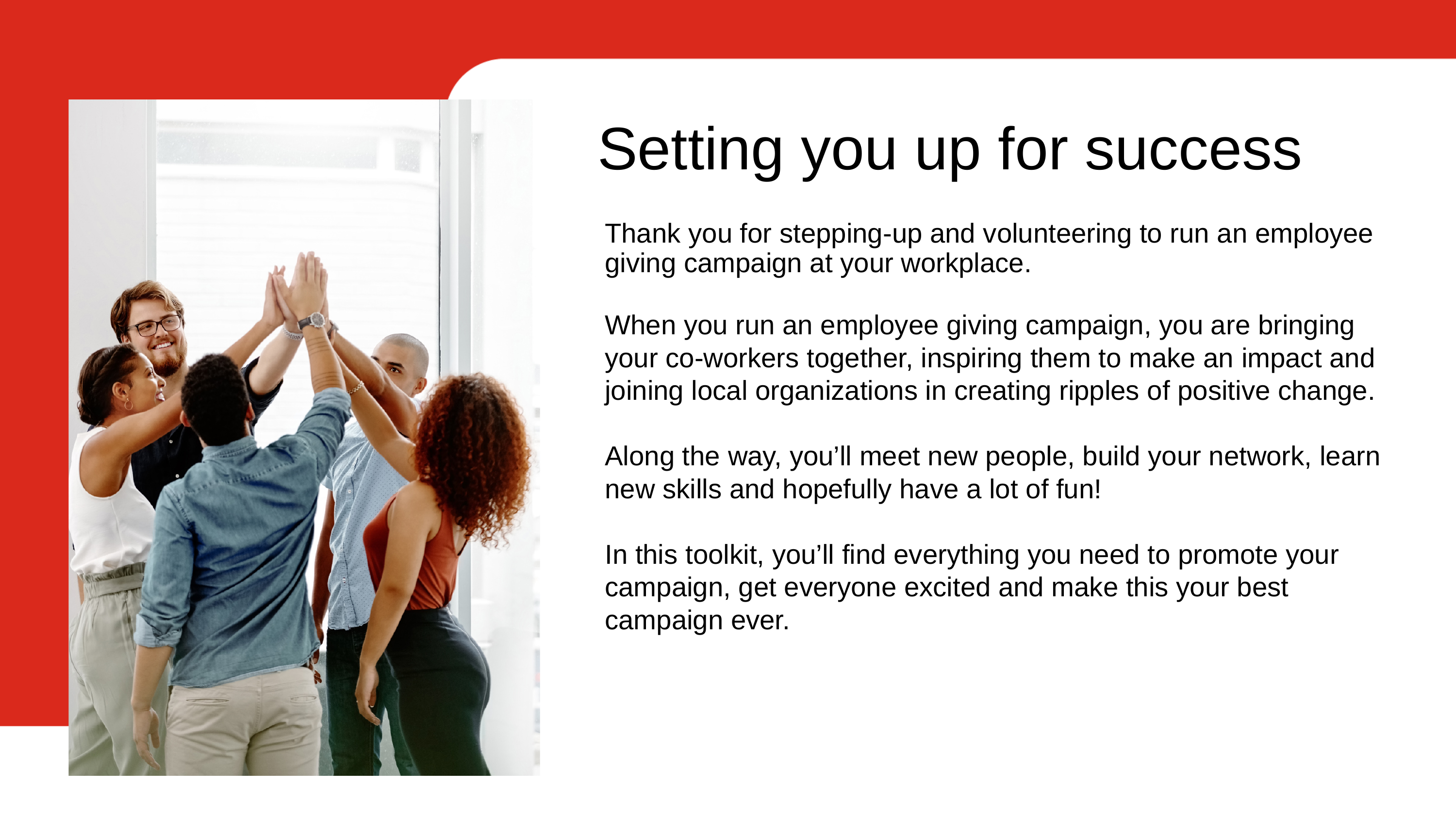

Setting you up for success
Thank you for stepping-up and volunteering to run an employee giving campaign at your workplace.

When you run an employee giving campaign, you are bringing your co-workers together, inspiring them to make an impact and joining local organizations in creating ripples of positive change.

Along the way, you’ll meet new people, build your network, learn new skills and hopefully have a lot of fun!

In this toolkit, you’ll find everything you need to promote your campaign, get everyone excited and make this your best campaign ever.